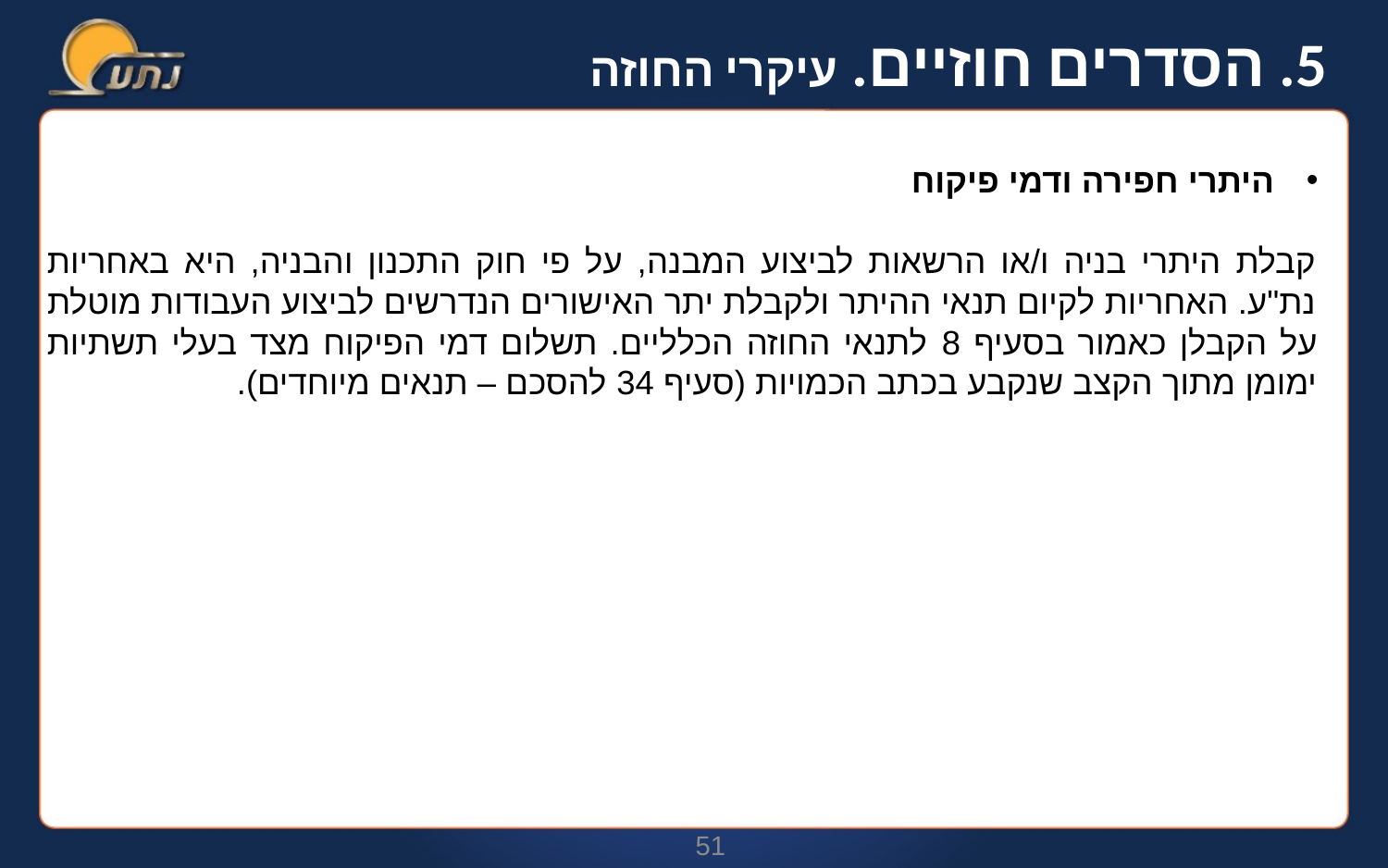

5. הסדרים חוזיים. עיקרי החוזה

היתרי חפירה ודמי פיקוח

קבלת היתרי בניה ו/או הרשאות לביצוע המבנה, על פי חוק התכנון והבניה, היא באחריות נת"ע. האחריות לקיום תנאי ההיתר ולקבלת יתר האישורים הנדרשים לביצוע העבודות מוטלת על הקבלן כאמור בסעיף 8 לתנאי החוזה הכלליים. תשלום דמי הפיקוח מצד בעלי תשתיות ימומן מתוך הקצב שנקבע בכתב הכמויות (סעיף 34 להסכם – תנאים מיוחדים).

51